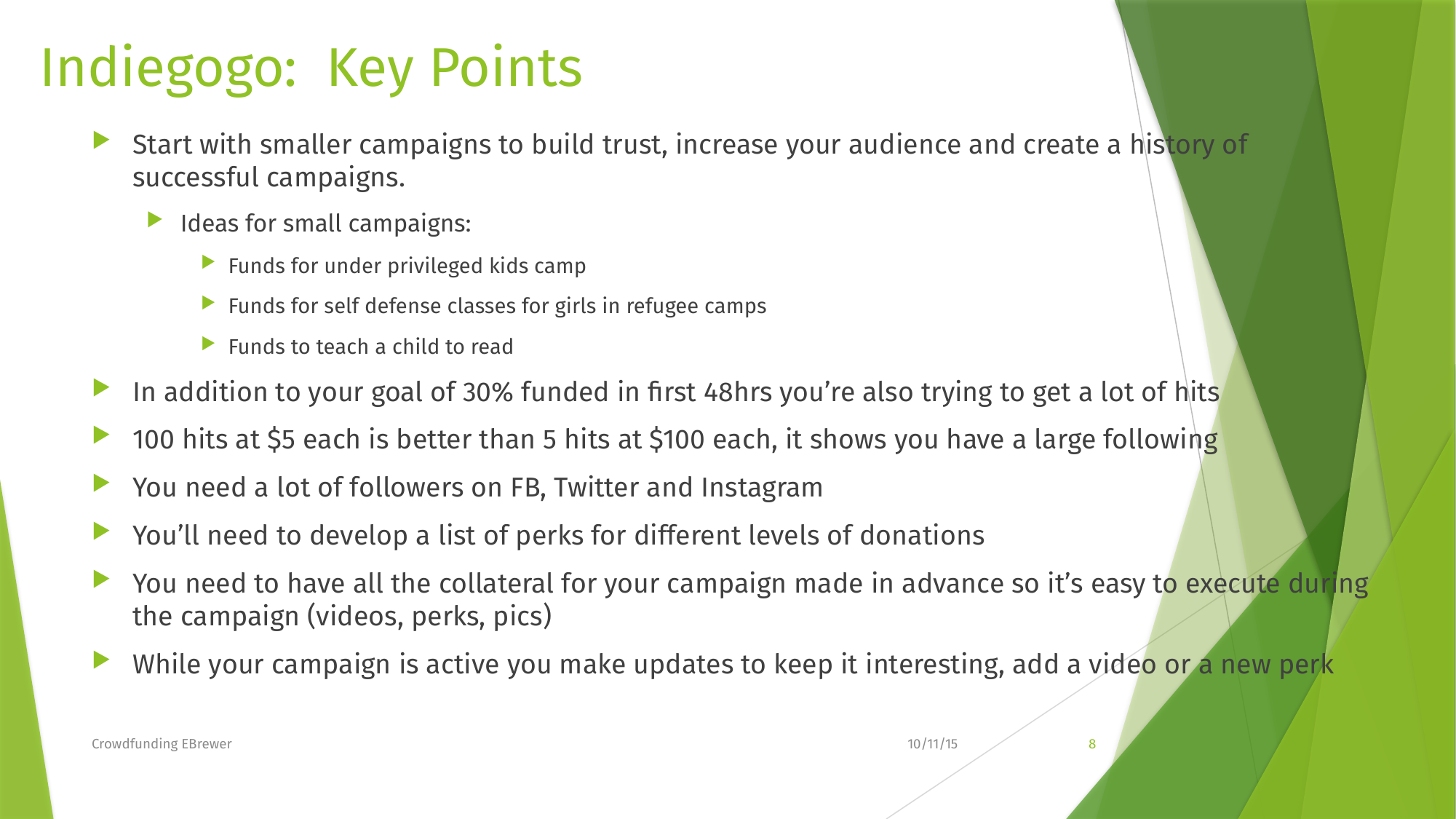

# Indiegogo:  Key Points
Start with smaller campaigns to build trust, increase your audience and create a history of successful campaigns.
Ideas for small campaigns:
Funds for under privileged kids camp
Funds for self defense classes for girls in refugee camps
Funds to teach a child to read
In addition to your goal of 30% funded in first 48hrs you’re also trying to get a lot of hits
100 hits at $5 each is better than 5 hits at $100 each, it shows you have a large following
You need a lot of followers on FB, Twitter and Instagram
You’ll need to develop a list of perks for different levels of donations
You need to have all the collateral for your campaign made in advance so it’s easy to execute during the campaign (videos, perks, pics)
While your campaign is active you make updates to keep it interesting, add a video or a new perk

Crowdfunding EBrewer
10/11/15
8